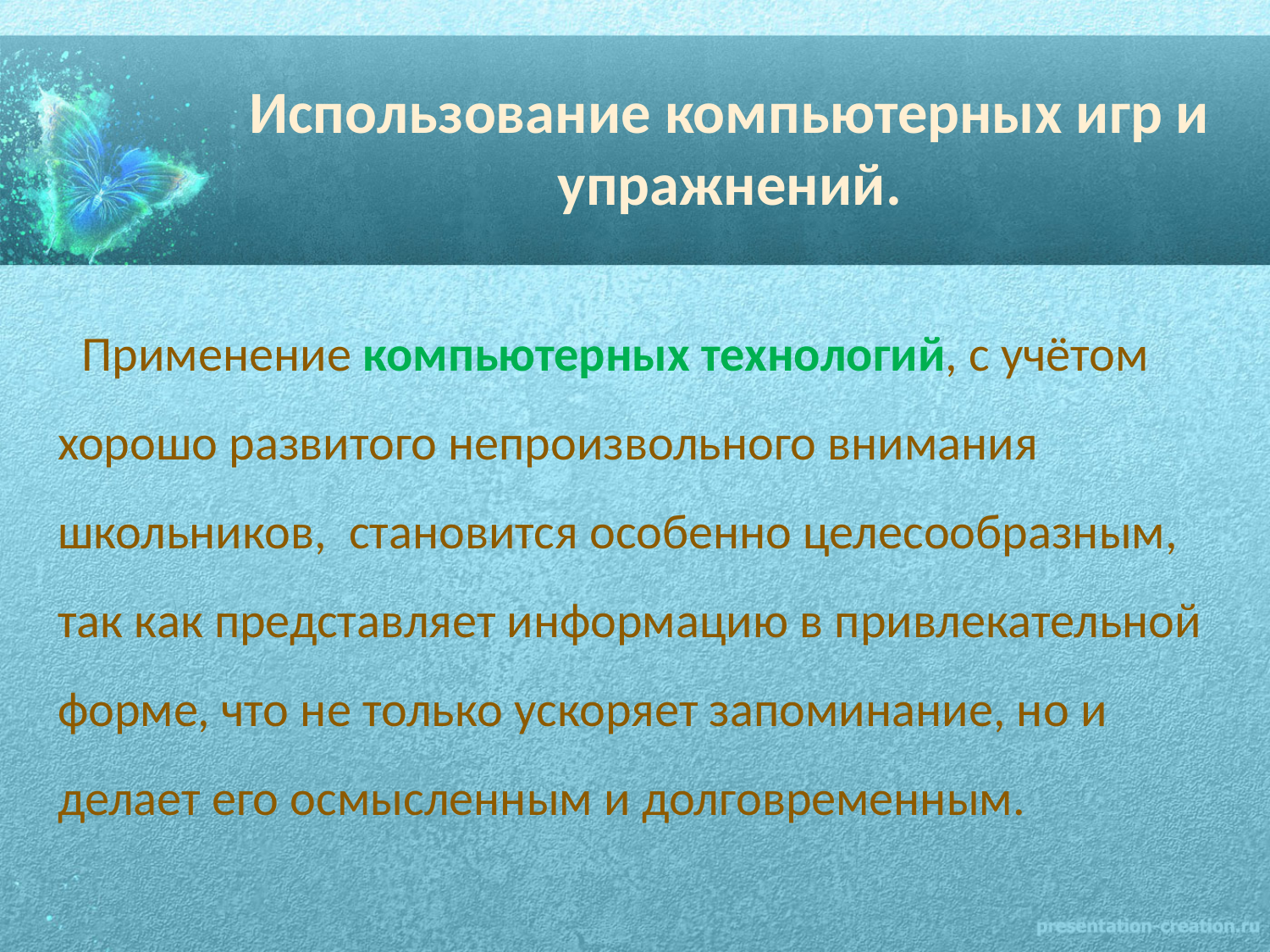

# Использование компьютерных игр и упражнений.
   Применение компьютерных технологий, с учётом  хорошо развитого непроизвольного внимания школьников,  становится особенно целесообразным, так как представляет информацию в привлекательной форме, что не только ускоряет запоминание, но и делает его осмысленным и долговременным.